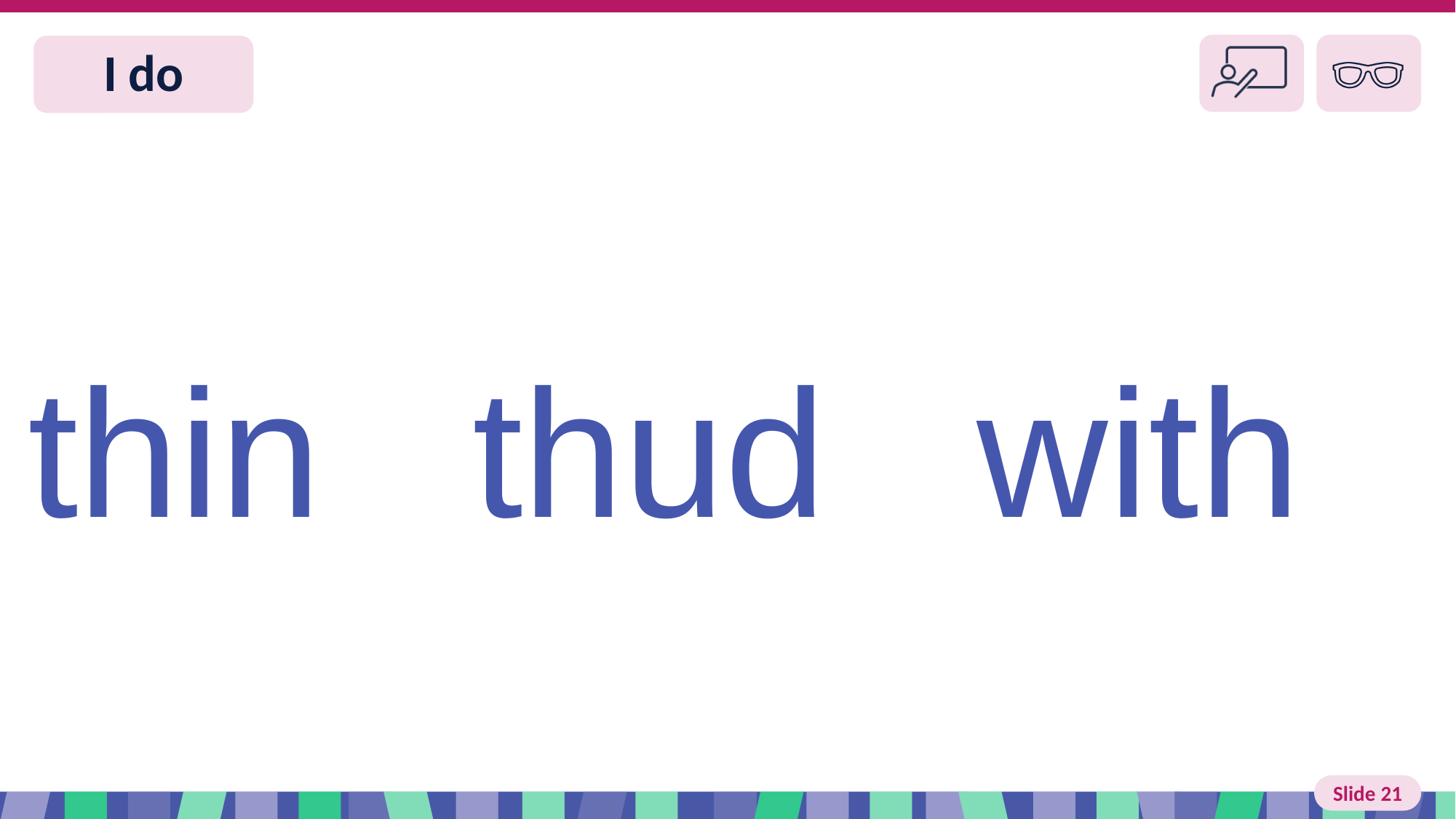

# Slide 21 I do
thin   thud   with